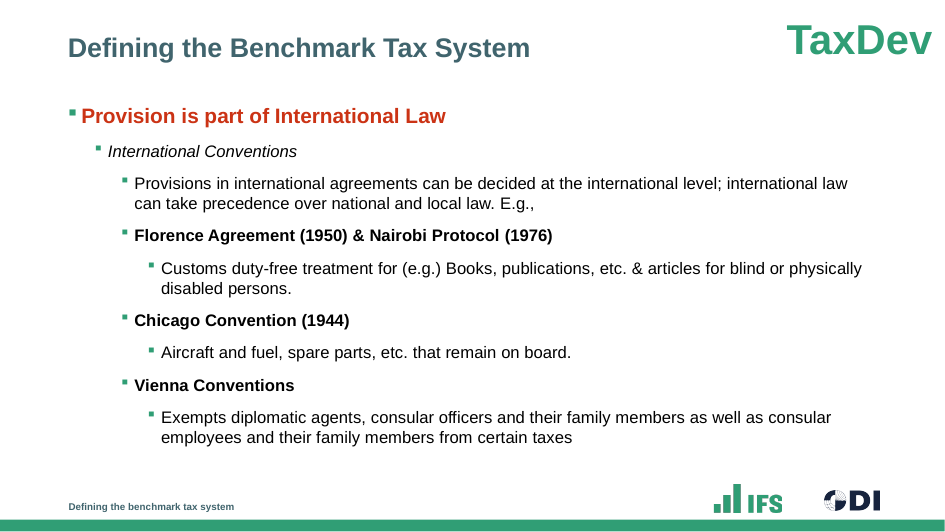

# Defining the Benchmark Tax System
Provision is part of International Law
International Conventions
Provisions in international agreements can be decided at the international level; international law can take precedence over national and local law. E.g.,
Florence Agreement (1950) & Nairobi Protocol (1976)
Customs duty-free treatment for (e.g.) Books, publications, etc. & articles for blind or physically disabled persons.
Chicago Convention (1944)
Aircraft and fuel, spare parts, etc. that remain on board.
Vienna Conventions
Exempts diplomatic agents, consular officers and their family members as well as consular employees and their family members from certain taxes
Defining the benchmark tax system